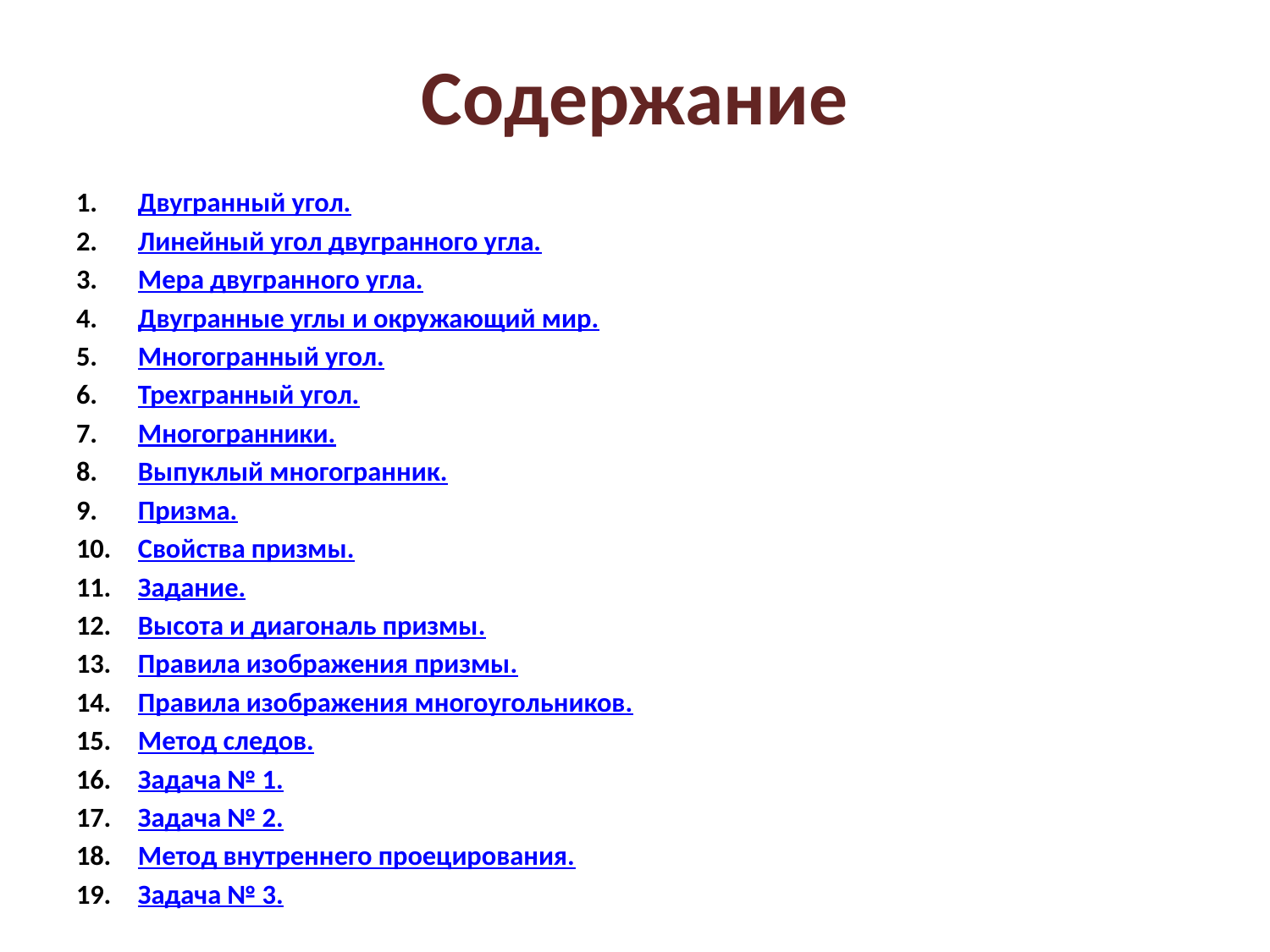

# Содержание
Двугранный угол.
Линейный угол двугранного угла.
Мера двугранного угла.
Двугранные углы и окружающий мир.
Многогранный угол.
Трехгранный угол.
Многогранники.
Выпуклый многогранник.
Призма.
Свойства призмы.
Задание.
Высота и диагональ призмы.
Правила изображения призмы.
Правила изображения многоугольников.
Метод следов.
Задача № 1.
Задача № 2.
Метод внутреннего проецирования.
Задача № 3.